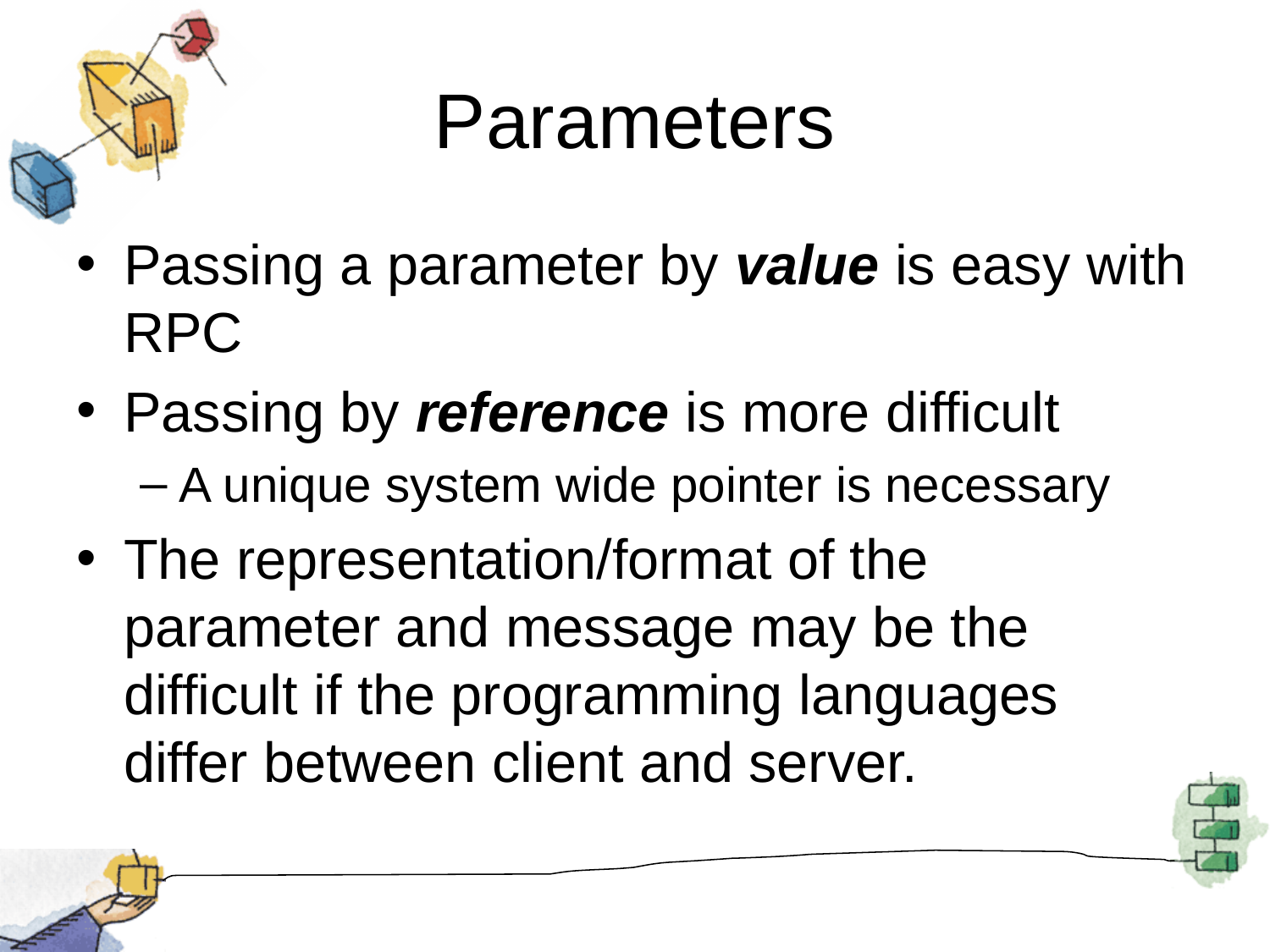

# Parameters
Passing a parameter by value is easy with RPC
Passing by reference is more difficult
A unique system wide pointer is necessary
The representation/format of the parameter and message may be the difficult if the programming languages differ between client and server.